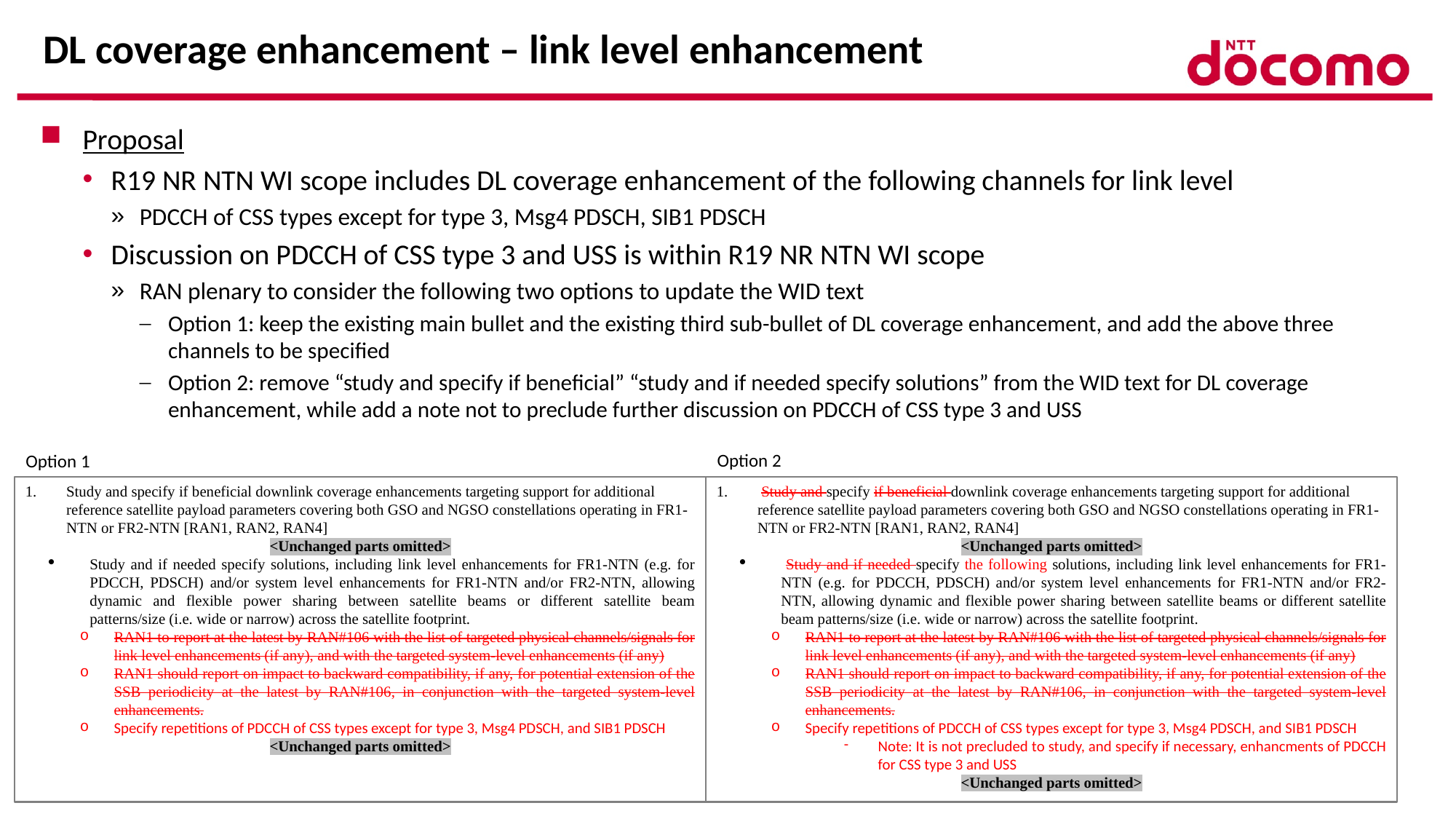

# DL coverage enhancement – link level enhancement
Proposal
R19 NR NTN WI scope includes DL coverage enhancement of the following channels for link level
PDCCH of CSS types except for type 3, Msg4 PDSCH, SIB1 PDSCH
Discussion on PDCCH of CSS type 3 and USS is within R19 NR NTN WI scope
RAN plenary to consider the following two options to update the WID text
Option 1: keep the existing main bullet and the existing third sub-bullet of DL coverage enhancement, and add the above three channels to be specified
Option 2: remove “study and specify if beneficial” “study and if needed specify solutions” from the WID text for DL coverage enhancement, while add a note not to preclude further discussion on PDCCH of CSS type 3 and USS
Option 2
Option 1
Study and specify if beneficial downlink coverage enhancements targeting support for additional reference satellite payload parameters covering both GSO and NGSO constellations operating in FR1-NTN or FR2-NTN [RAN1, RAN2, RAN4]
<Unchanged parts omitted>
Study and if needed specify solutions, including link level enhancements for FR1-NTN (e.g. for PDCCH, PDSCH) and/or system level enhancements for FR1-NTN and/or FR2-NTN, allowing dynamic and flexible power sharing between satellite beams or different satellite beam patterns/size (i.e. wide or narrow) across the satellite footprint.
RAN1 to report at the latest by RAN#106 with the list of targeted physical channels/signals for link level enhancements (if any), and with the targeted system-level enhancements (if any)
RAN1 should report on impact to backward compatibility, if any, for potential extension of the SSB periodicity at the latest by RAN#106, in conjunction with the targeted system-level enhancements.
Specify repetitions of PDCCH of CSS types except for type 3, Msg4 PDSCH, and SIB1 PDSCH
<Unchanged parts omitted>
 Study and specify if beneficial downlink coverage enhancements targeting support for additional reference satellite payload parameters covering both GSO and NGSO constellations operating in FR1-NTN or FR2-NTN [RAN1, RAN2, RAN4]
<Unchanged parts omitted>
 Study and if needed specify the following solutions, including link level enhancements for FR1-NTN (e.g. for PDCCH, PDSCH) and/or system level enhancements for FR1-NTN and/or FR2-NTN, allowing dynamic and flexible power sharing between satellite beams or different satellite beam patterns/size (i.e. wide or narrow) across the satellite footprint.
RAN1 to report at the latest by RAN#106 with the list of targeted physical channels/signals for link level enhancements (if any), and with the targeted system-level enhancements (if any)
RAN1 should report on impact to backward compatibility, if any, for potential extension of the SSB periodicity at the latest by RAN#106, in conjunction with the targeted system-level enhancements.
Specify repetitions of PDCCH of CSS types except for type 3, Msg4 PDSCH, and SIB1 PDSCH
Note: It is not precluded to study, and specify if necessary, enhancments of PDCCH for CSS type 3 and USS
<Unchanged parts omitted>